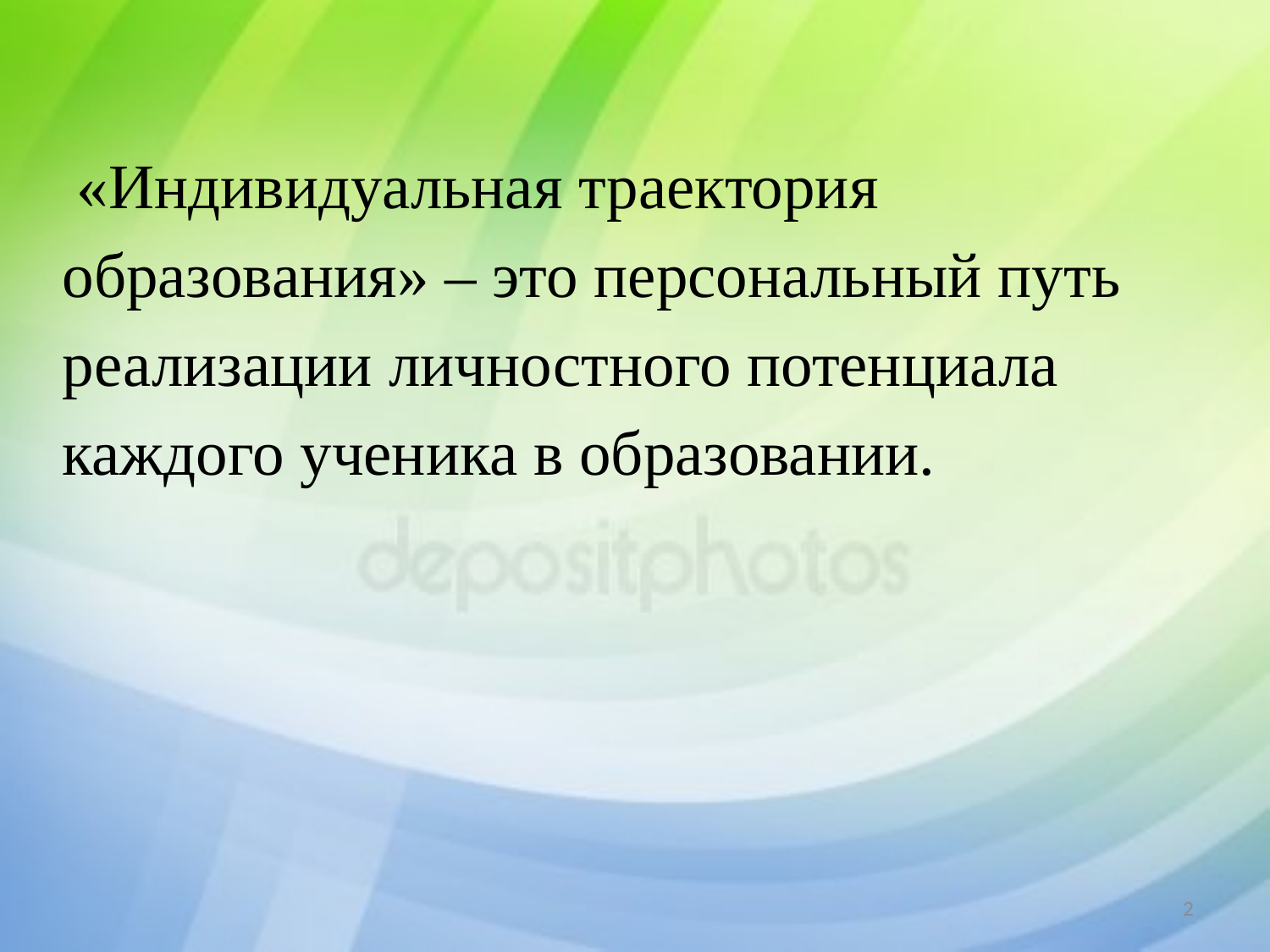

«Индивидуальная траектория
образования» – это персональный путь
реализации личностного потенциала
каждого ученика в образовании.
2